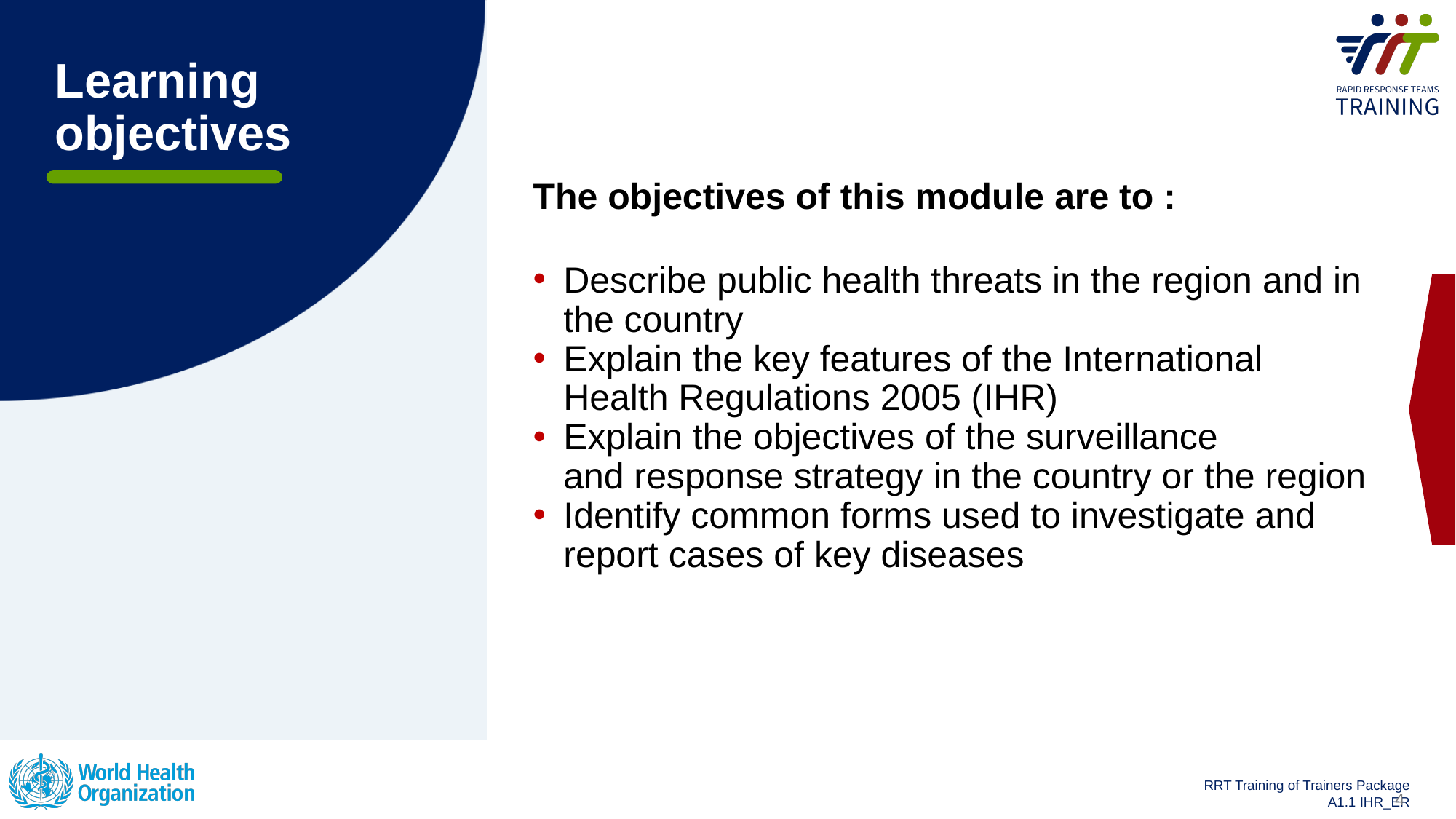

Learning objectives

The objectives of this module are to :

Describe public health threats in the region and in the country
Explain the key features of the International Health Regulations 2005 (IHR)
Explain the objectives of the surveillance and response strategy in the country or the region
Identify common forms used to investigate and report cases of key diseases